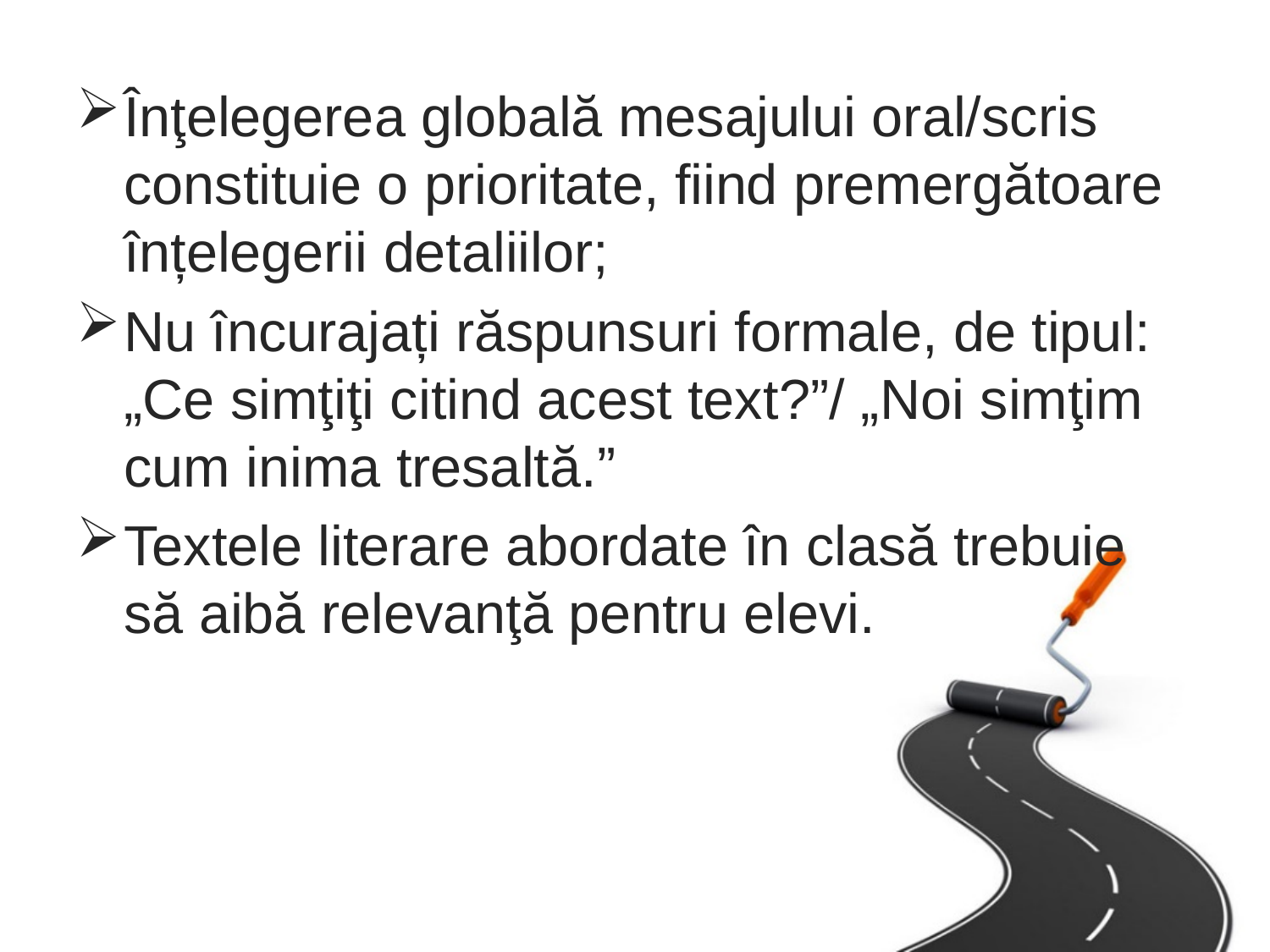

Înţelegerea globală mesajului oral/scris constituie o prioritate, fiind premergătoare înțelegerii detaliilor;
Nu încurajați răspunsuri formale, de tipul: „Ce simţiţi citind acest text?”/ „Noi simţim cum inima tresaltă.”
Textele literare abordate în clasă trebuie să aibă relevanţă pentru elevi.